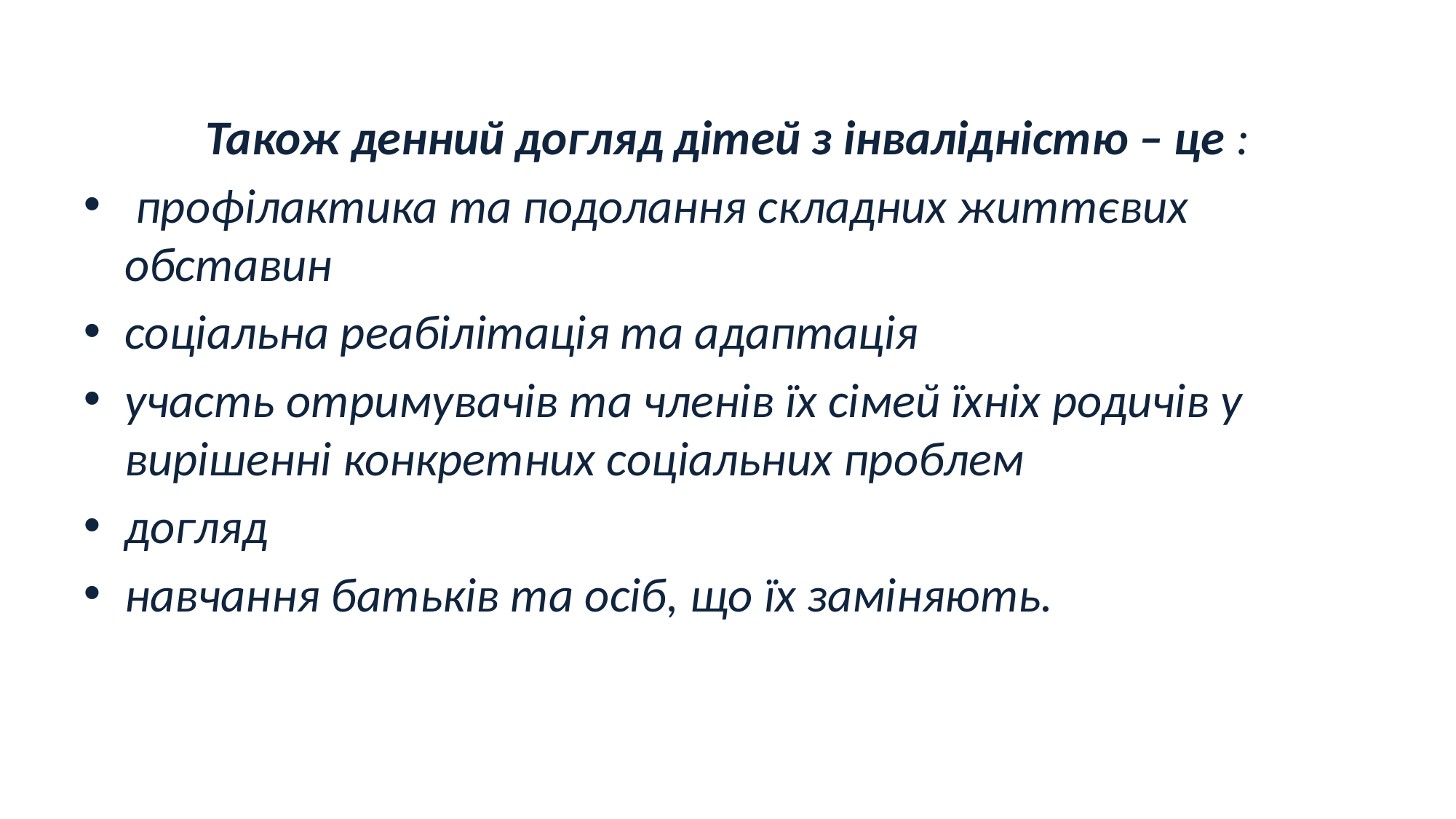

Також денний догляд дітей з інвалідністю – це :
 профілактика та подолання складних життєвих обставин
соціальна реабілітація та адаптація
участь отримувачів та членів їх сімей їхніх родичів у вирішенні конкретних соціальних проблем
догляд
навчання батьків та осіб, що їх заміняють.